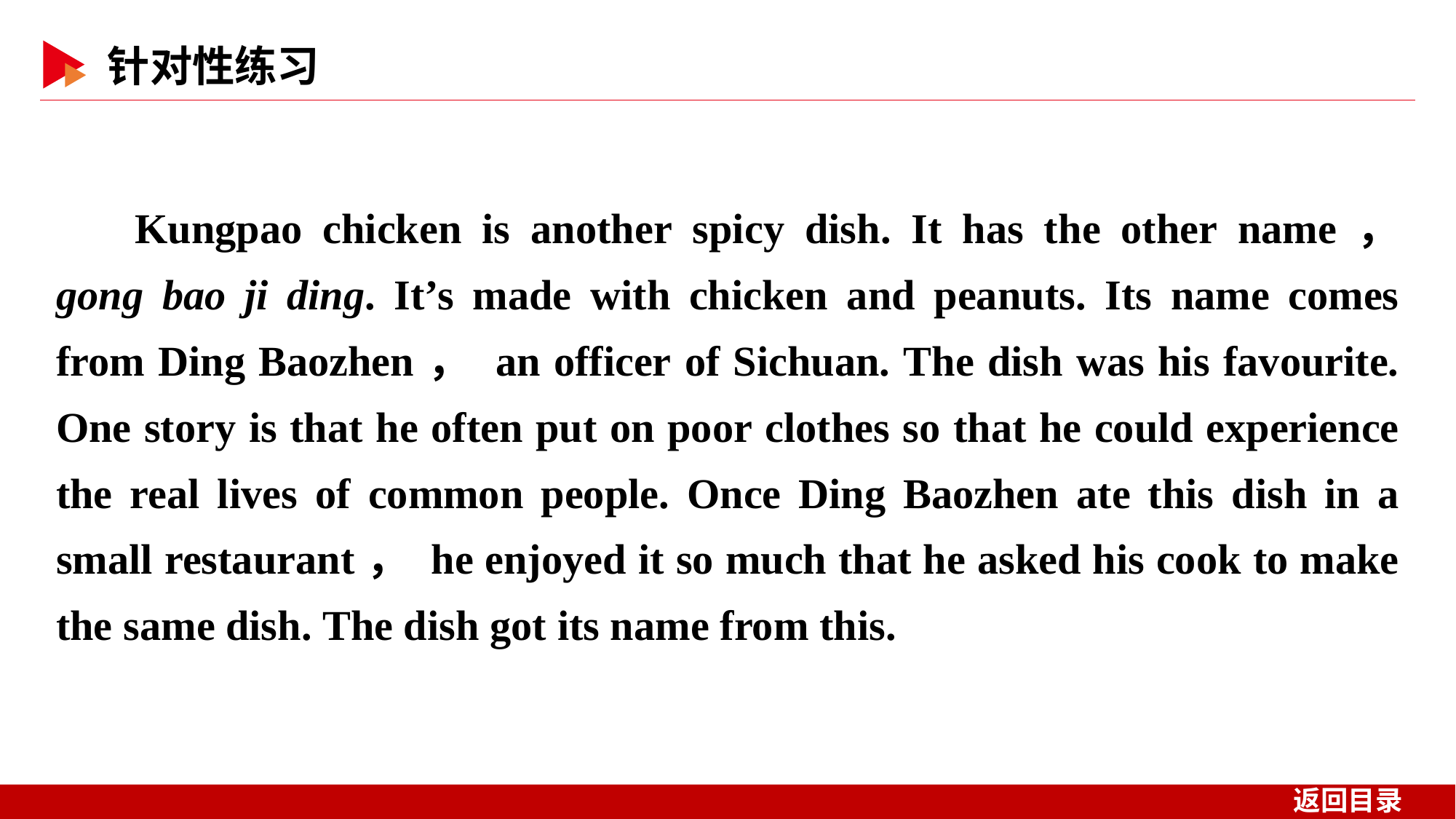

Kungpao chicken is another spicy dish. It has the other name， gong bao ji ding. It’s made with chicken and peanuts. Its name comes from Ding Baozhen， an officer of Sichuan. The dish was his favourite. One story is that he often put on poor clothes so that he could experience the real lives of common people. Once Ding Baozhen ate this dish in a small restaurant， he enjoyed it so much that he asked his cook to make the same dish. The dish got its name from this.